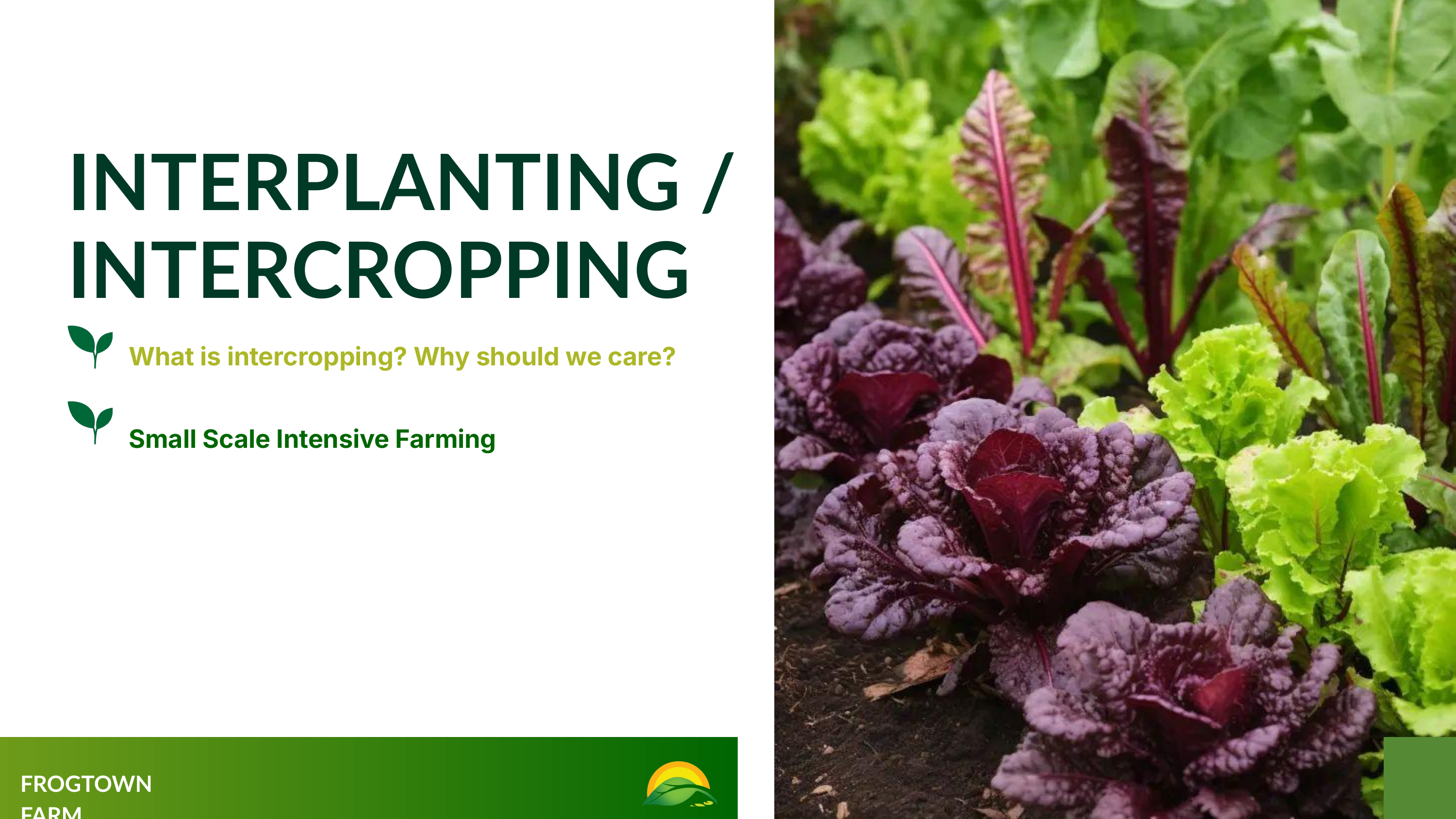

INTERPLANTING / INTERCROPPING

What is intercropping? Why should we care?

Small Scale Intensive Farming

FROGTOWN FARM